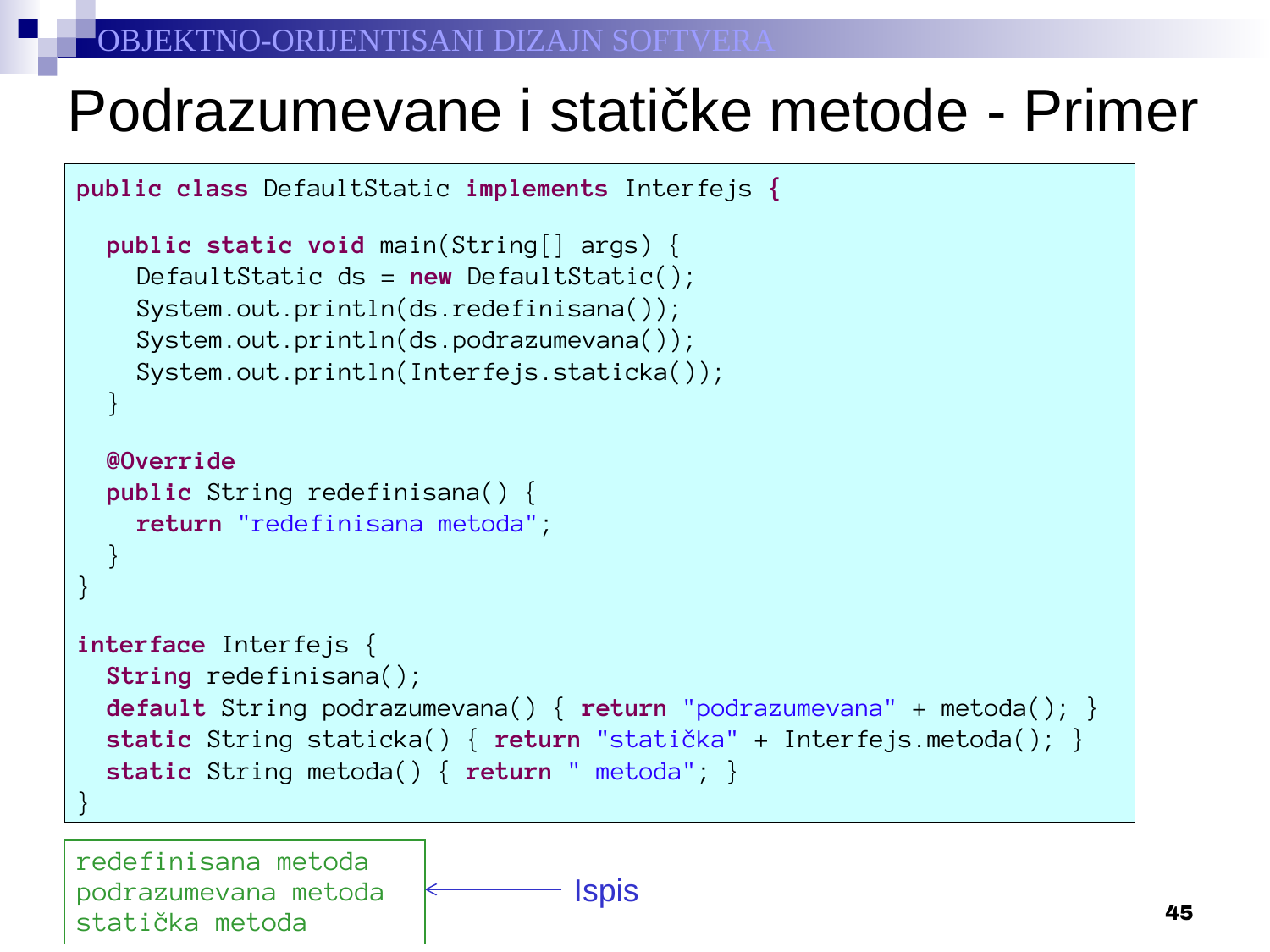

# Podrazumevane i statičke metode - Primer
public class DefaultStatic implements Interfejs {

	public static void main(String[] args) {
		DefaultStatic ds = new DefaultStatic();
		System.out.println(ds.redefinisana());
		System.out.println(ds.podrazumevana());
		System.out.println(Interfejs.staticka());
	}

	@Override
	public String redefinisana() {
		return "redefinisana metoda";
	}
}

interface Interfejs {
	String redefinisana();
	default String podrazumevana() { return "podrazumevana" + metoda(); }
	static String staticka() { return "statička" + Interfejs.metoda(); }
	static String metoda() { return " metoda"; }
}
redefinisana metoda
podrazumevana metoda
statička metoda
Ispis
45